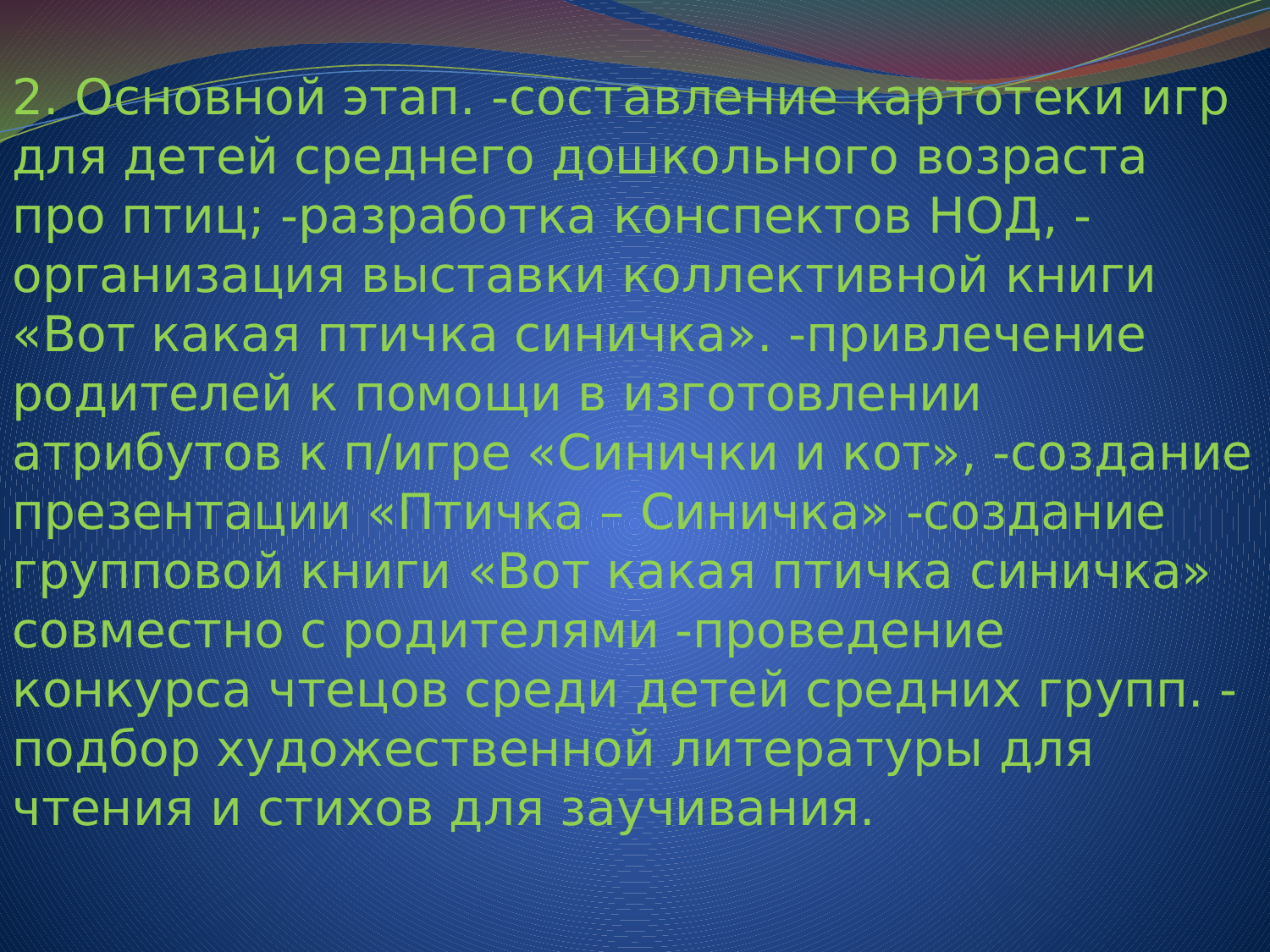

2. Основной этап. -составление картотеки игр для детей среднего дошкольного возраста про птиц; -разработка конспектов НОД, -организация выставки коллективной книги «Вот какая птичка синичка». -привлечение родителей к помощи в изготовлении атрибутов к п/игре «Синички и кот», -создание презентации «Птичка – Синичка» -создание групповой книги «Вот какая птичка синичка» совместно с родителями -проведение конкурса чтецов среди детей средних групп. - подбор художественной литературы для чтения и стихов для заучивания.